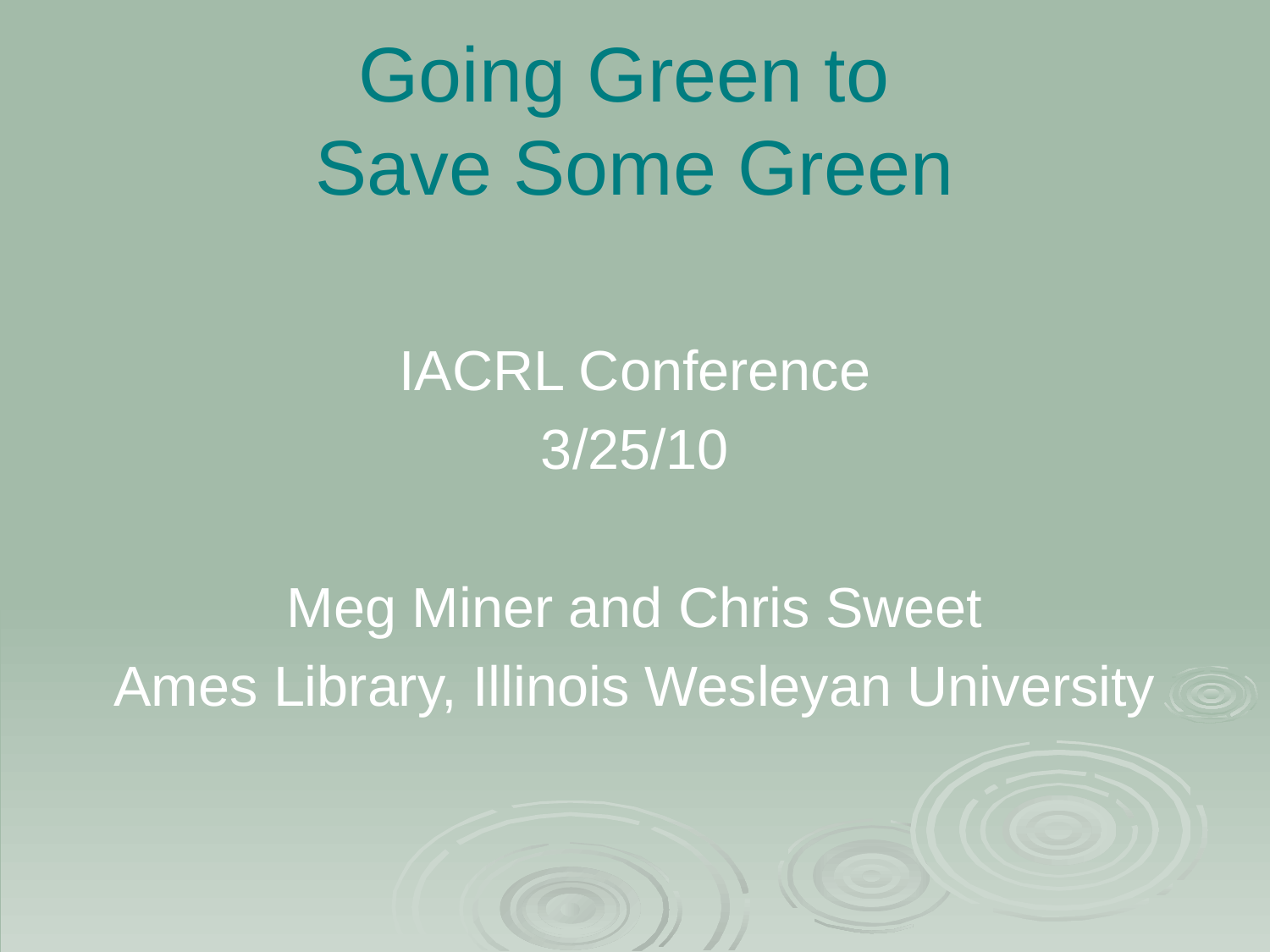

# Going Green to Save Some Green
IACRL Conference
3/25/10

Meg Miner and Chris Sweet
Ames Library, Illinois Wesleyan University